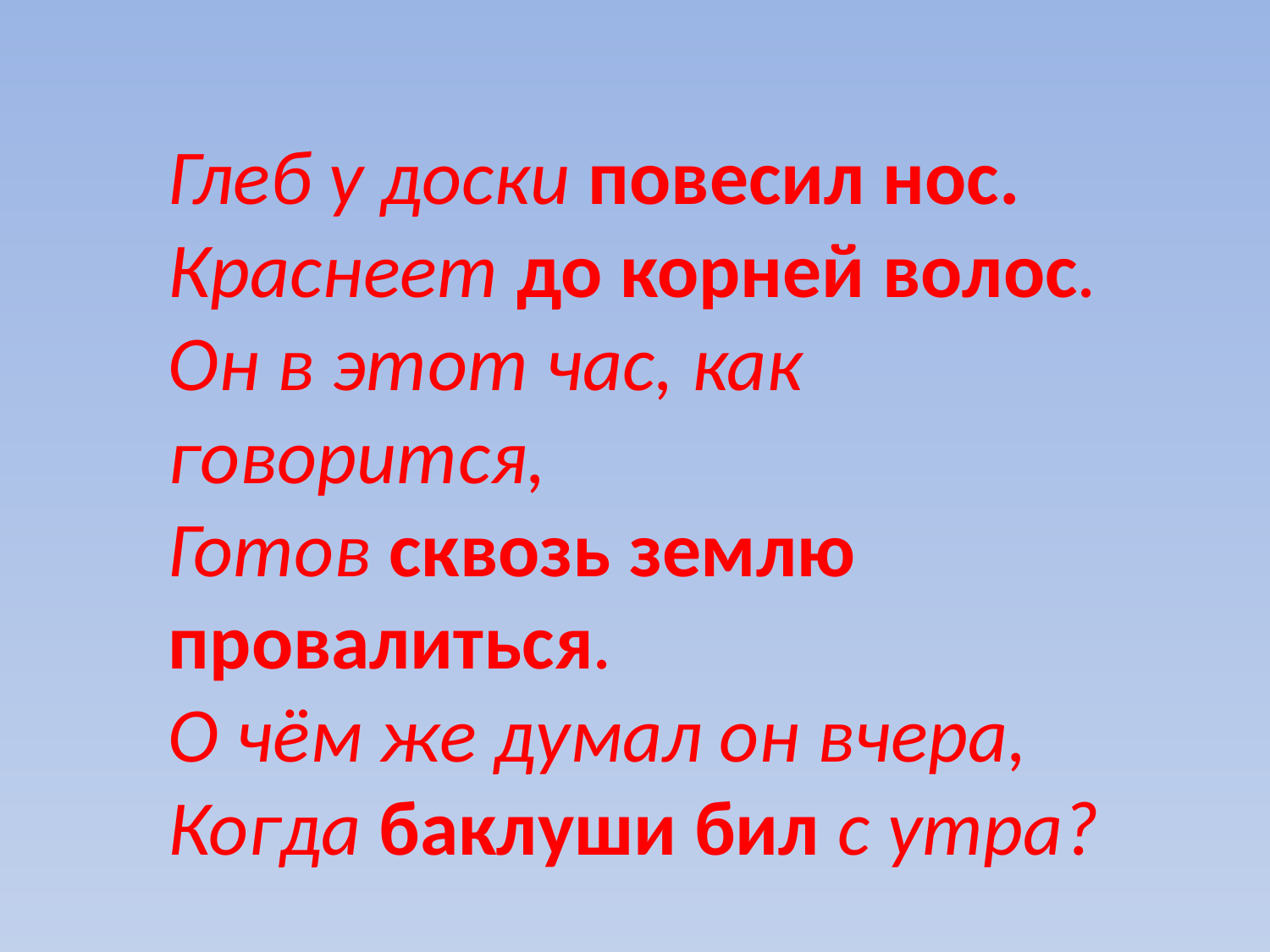

Глеб у доски повесил нос.
Краснеет до корней волос.
Он в этот час, как говорится,
Готов сквозь землю провалиться.
О чём же думал он вчера,
Когда баклуши бил с утра?